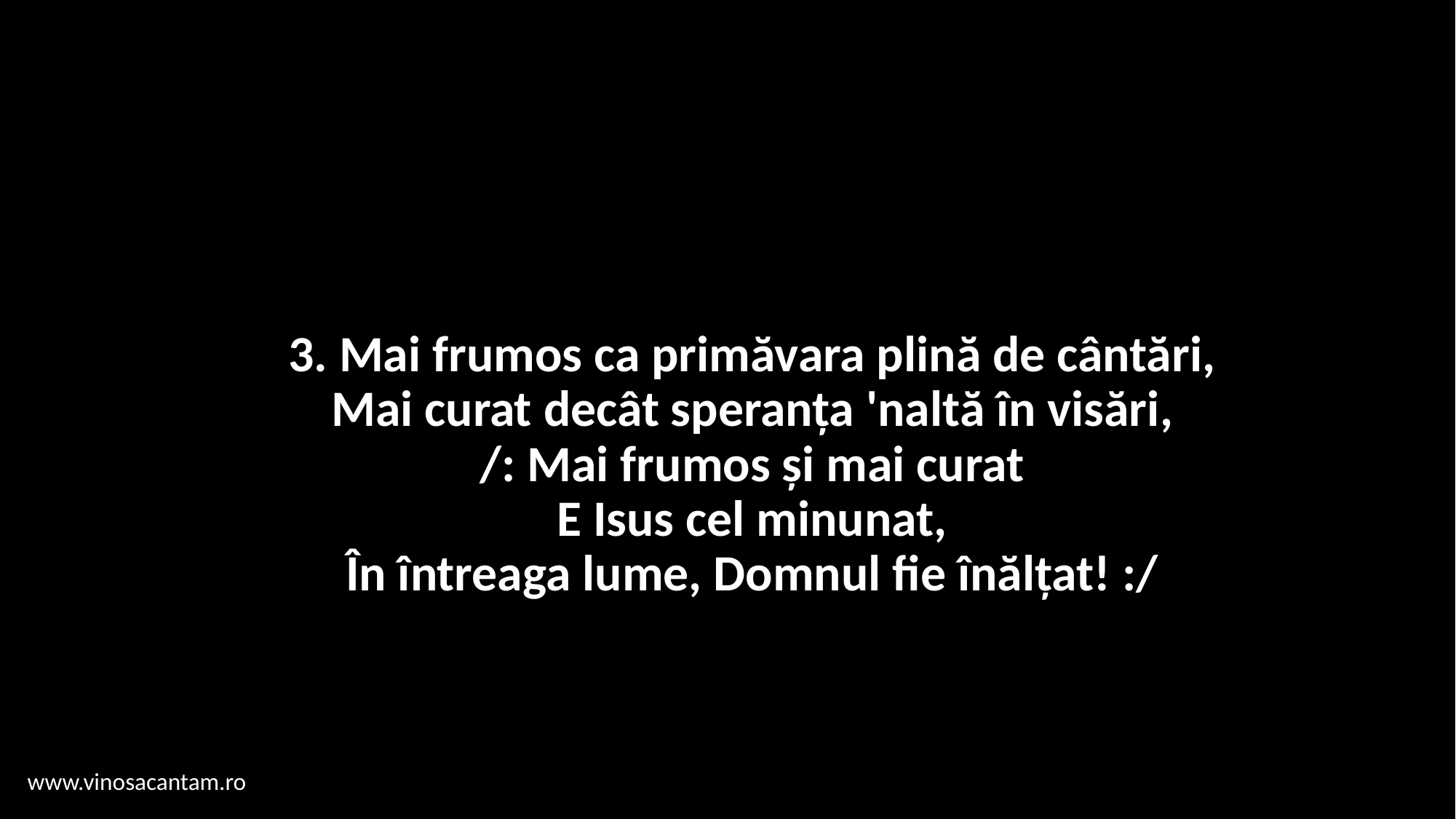

# 3. Mai frumos ca primăvara plină de cântări, Mai curat decât speranța 'naltă în visări, /: Mai frumos și mai curat E Isus cel minunat, În întreaga lume, Domnul fie înălțat! :/
www.vinosacantam.ro